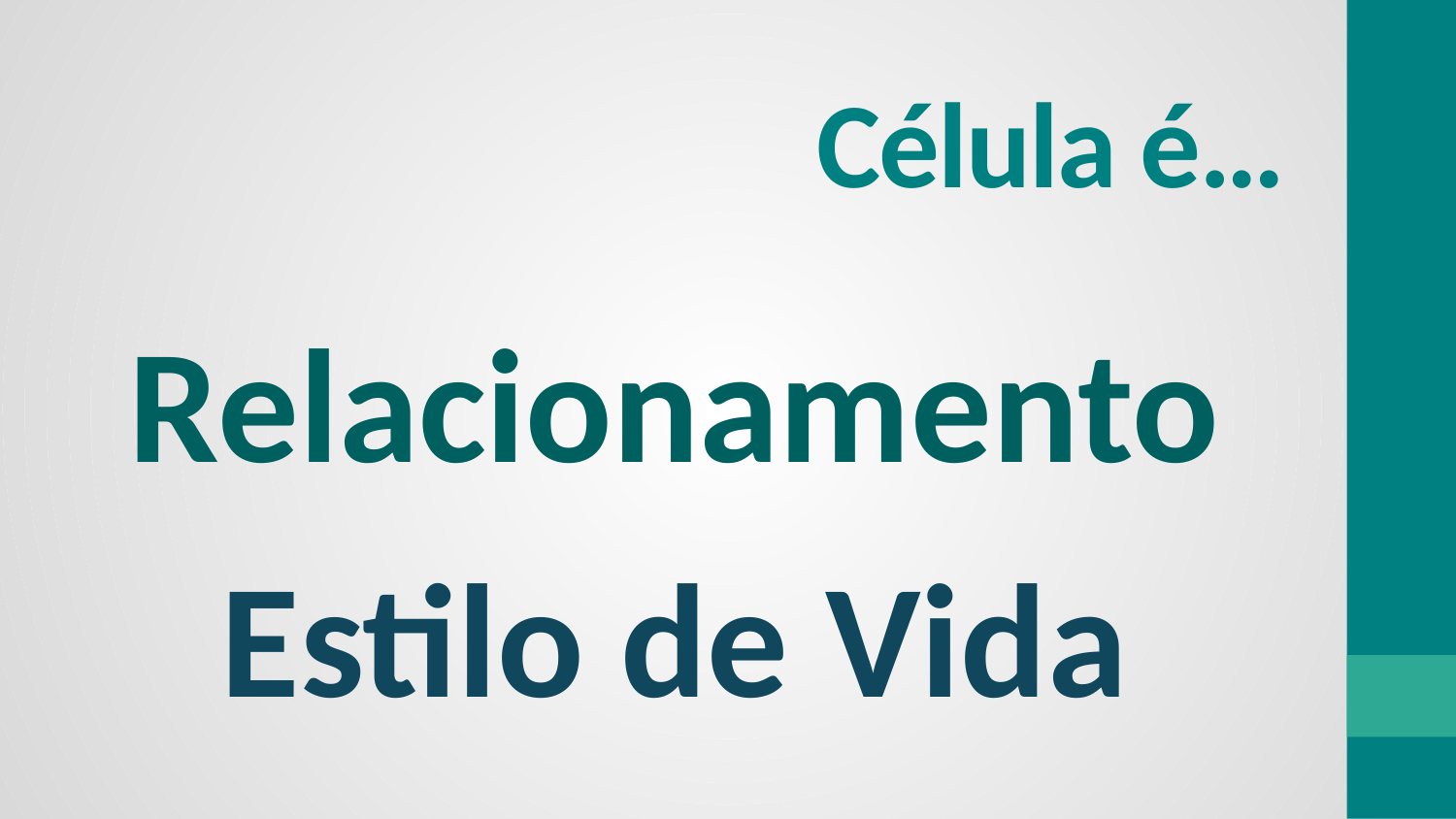

# Célula é…
Relacionamento
Estilo de Vida